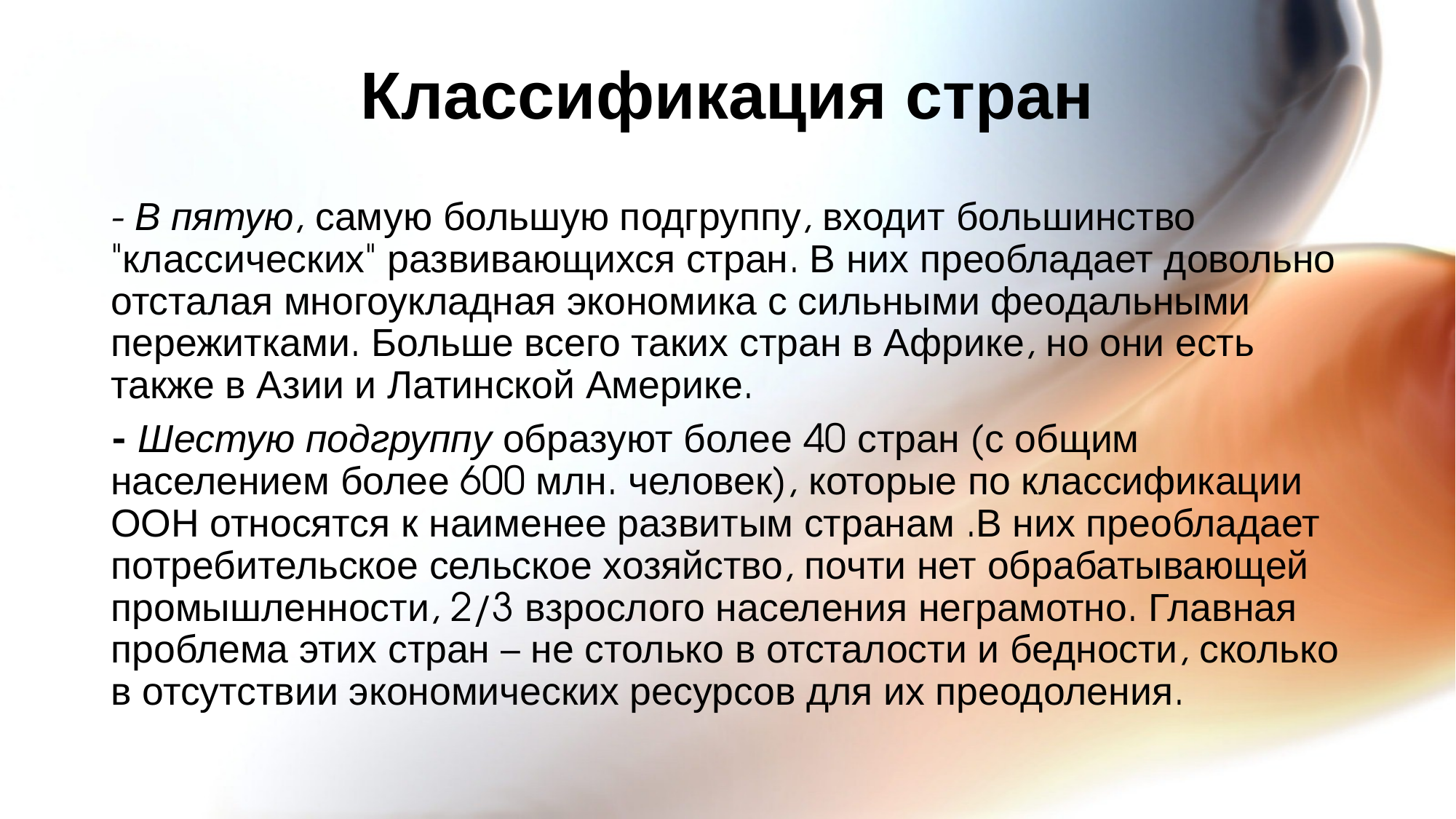

# Классификация стран
- В пятую, самую большую подгруппу, входит большинство "классических" развивающихся стран. В них преобладает довольно отсталая многоукладная экономика с сильными феодальными пережитками. Больше всего таких стран в Африке, но они есть также в Азии и Латинской Америке.
- Шестую подгруппу образуют более 40 стран (с общим населением более 600 млн. человек), которые по классификации ООН относятся к наименее развитым странам .В них преобладает потребительское сельское хозяйство, почти нет обрабатывающей промышленности, 2/3 взрослого населения неграмотно. Главная проблема этих стран – не столько в отсталости и бедности, сколько в отсутствии экономических ресурсов для их преодоления.